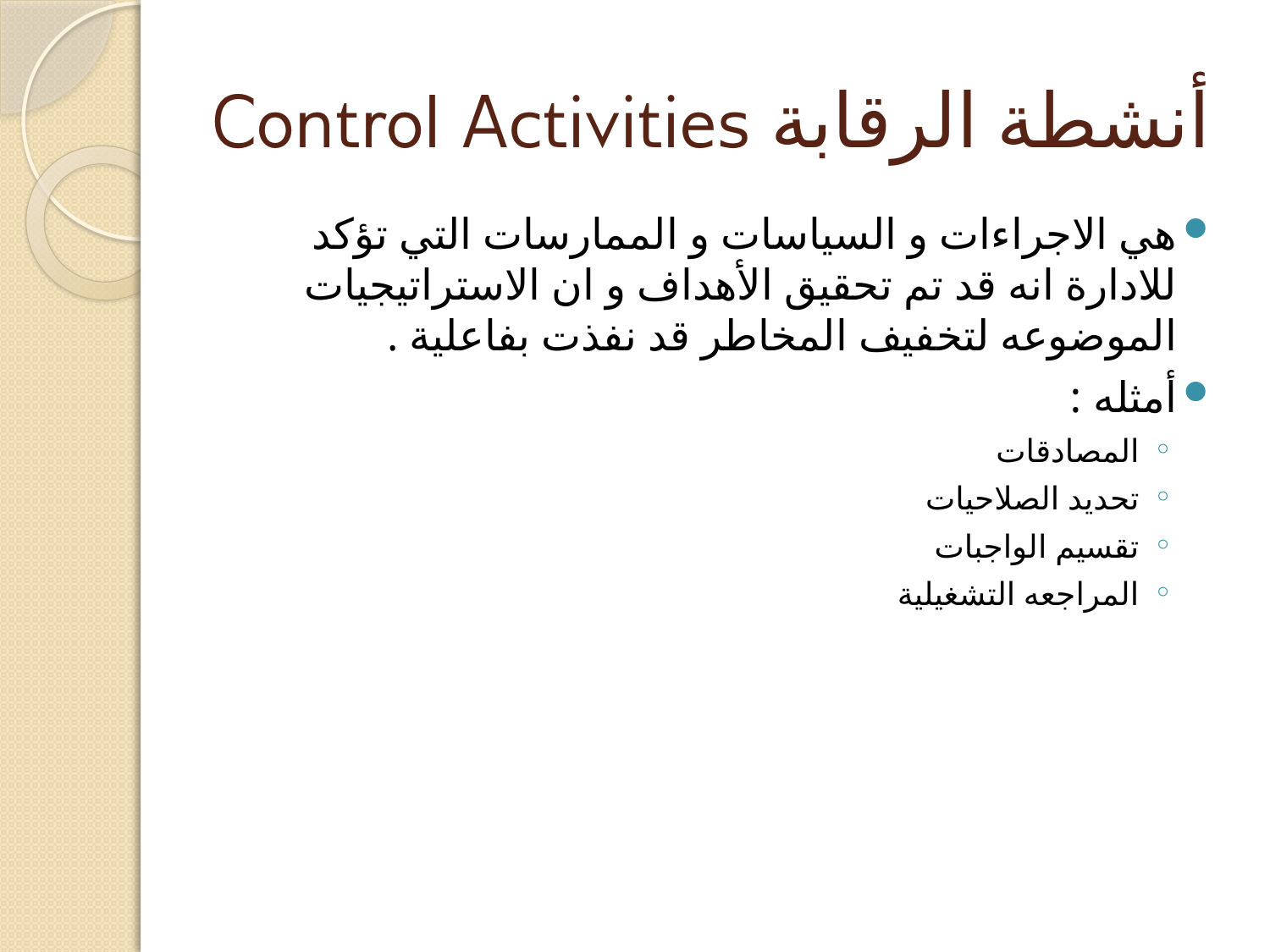

# أنشطة الرقابة Control Activities
هي الاجراءات و السياسات و الممارسات التي تؤكد للادارة انه قد تم تحقيق الأهداف و ان الاستراتيجيات الموضوعه لتخفيف المخاطر قد نفذت بفاعلية .
أمثله :
المصادقات
تحديد الصلاحيات
تقسيم الواجبات
المراجعه التشغيلية